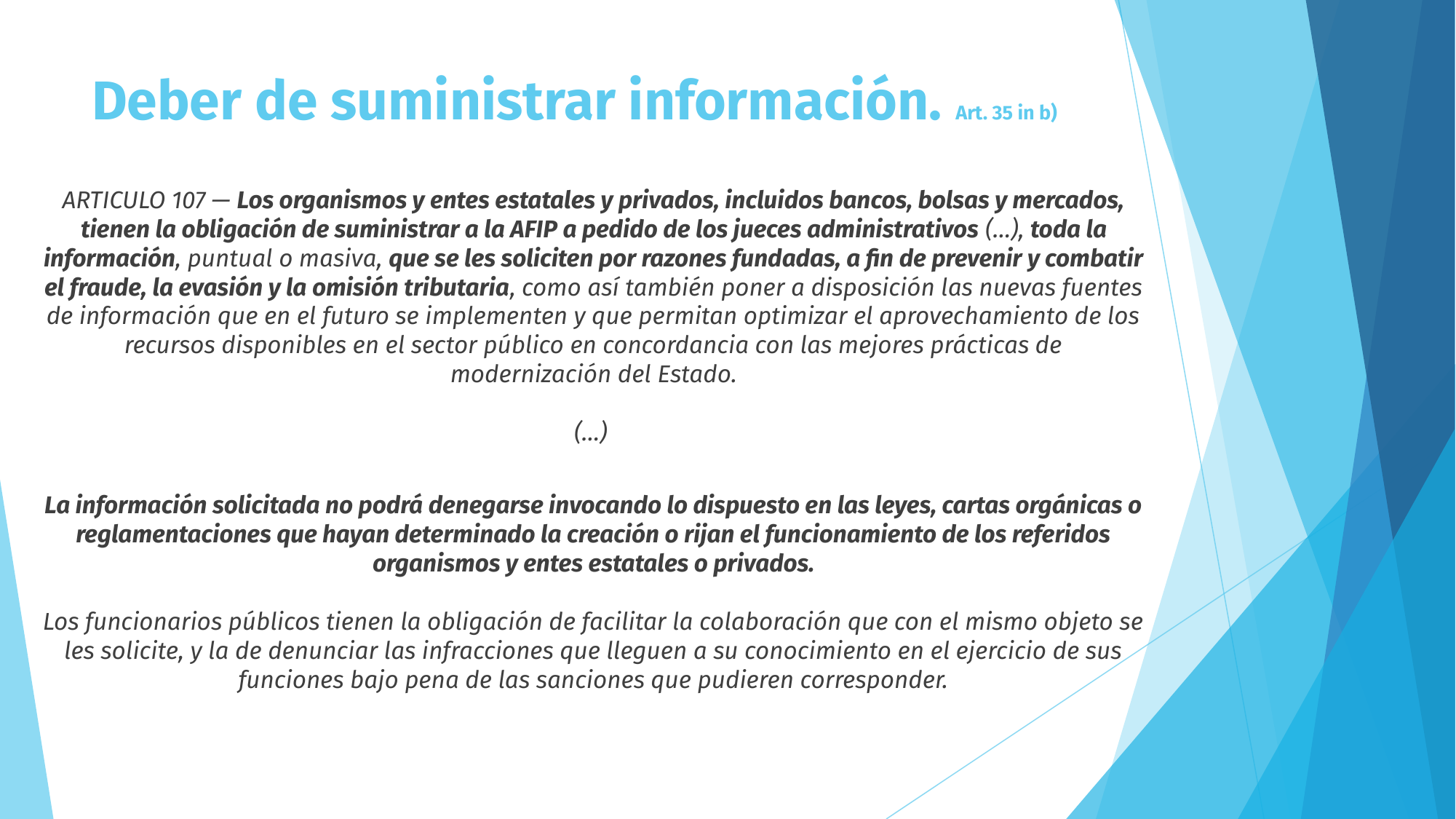

# Deber de suministrar información. Art. 35 in b)
ARTICULO 107 — Los organismos y entes estatales y privados, incluidos bancos, bolsas y mercados, tienen la obligación de suministrar a la AFIP a pedido de los jueces administrativos (…), toda la información, puntual o masiva, que se les soliciten por razones fundadas, a fin de prevenir y combatir el fraude, la evasión y la omisión tributaria, como así también poner a disposición las nuevas fuentes de información que en el futuro se implementen y que permitan optimizar el aprovechamiento de los recursos disponibles en el sector público en concordancia con las mejores prácticas de modernización del Estado.
(…)
La información solicitada no podrá denegarse invocando lo dispuesto en las leyes, cartas orgánicas o reglamentaciones que hayan determinado la creación o rijan el funcionamiento de los referidos organismos y entes estatales o privados.
Los funcionarios públicos tienen la obligación de facilitar la colaboración que con el mismo objeto se les solicite, y la de denunciar las infracciones que lleguen a su conocimiento en el ejercicio de sus funciones bajo pena de las sanciones que pudieren corresponder.